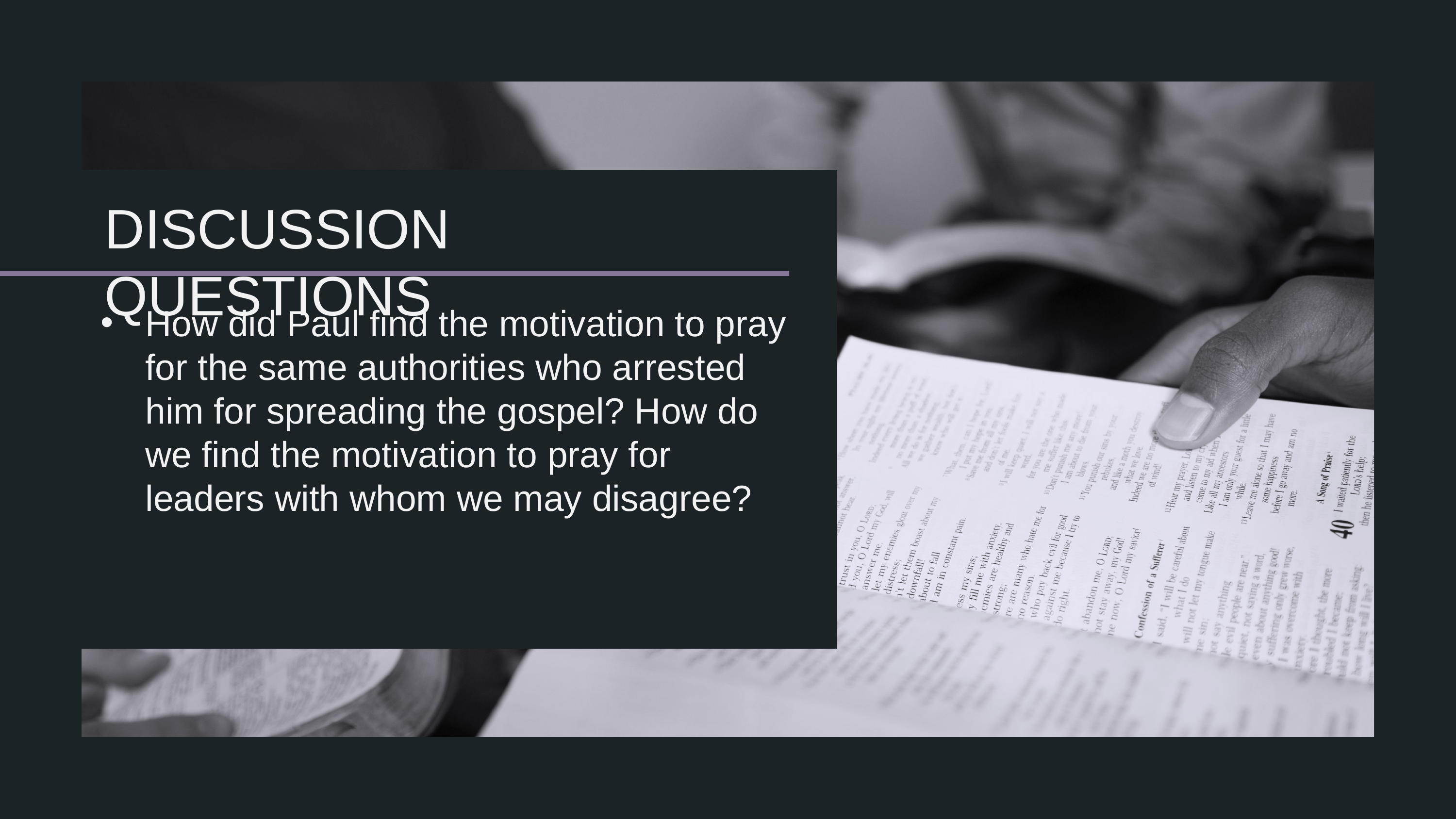

How did Paul find the motivation to pray for the same authorities who arrested him for spreading the gospel? How do we find the motivation to pray for leaders with whom we may disagree?